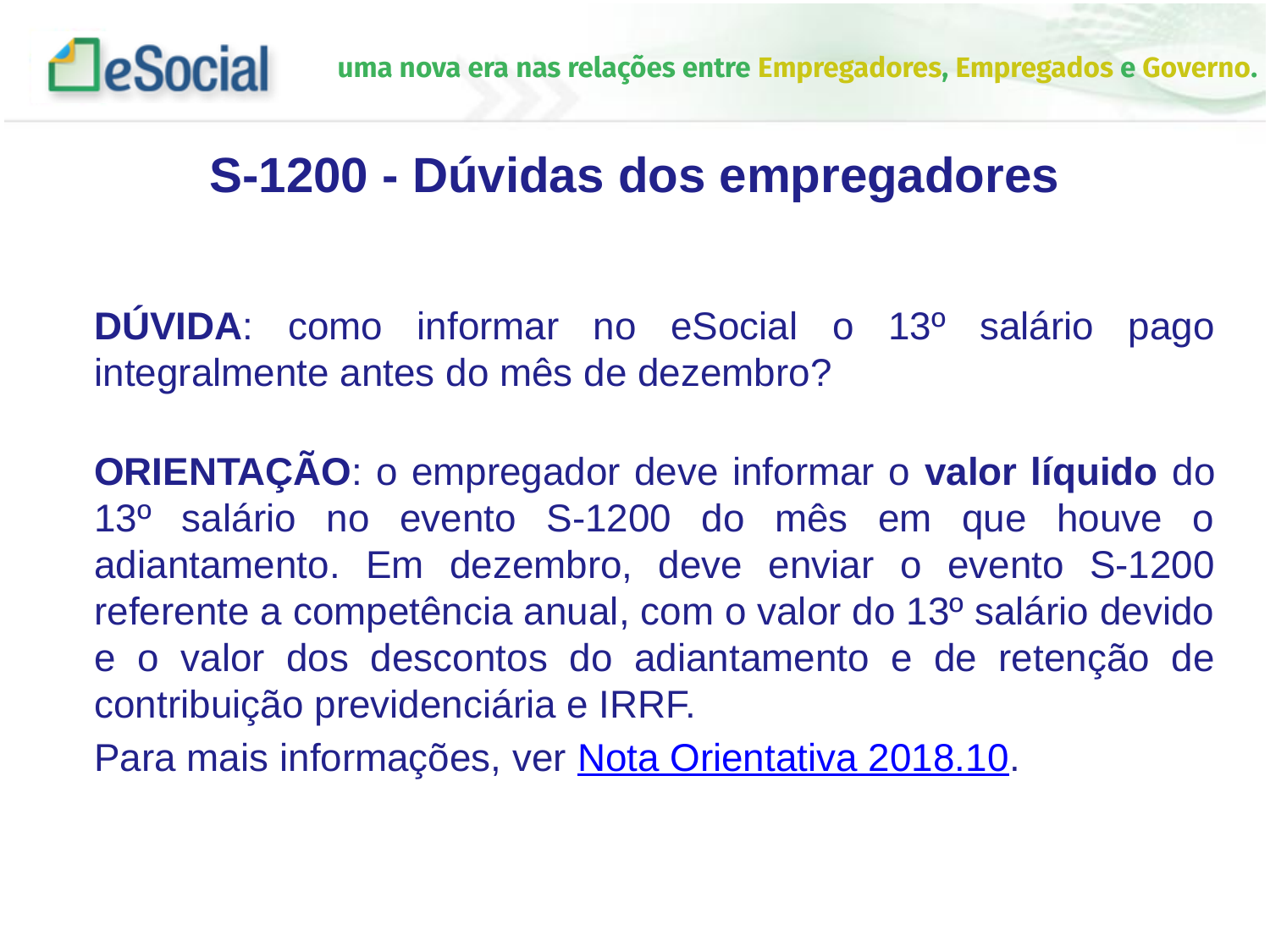

S-1200 - Dúvidas dos empregadores

DÚVIDA: como informar no eSocial o 13º salário pago integralmente antes do mês de dezembro?

ORIENTAÇÃO: o empregador deve informar o valor líquido do 13º salário no evento S-1200 do mês em que houve o adiantamento. Em dezembro, deve enviar o evento S-1200 referente a competência anual, com o valor do 13º salário devido e o valor dos descontos do adiantamento e de retenção de contribuição previdenciária e IRRF.
Para mais informações, ver Nota Orientativa 2018.10.